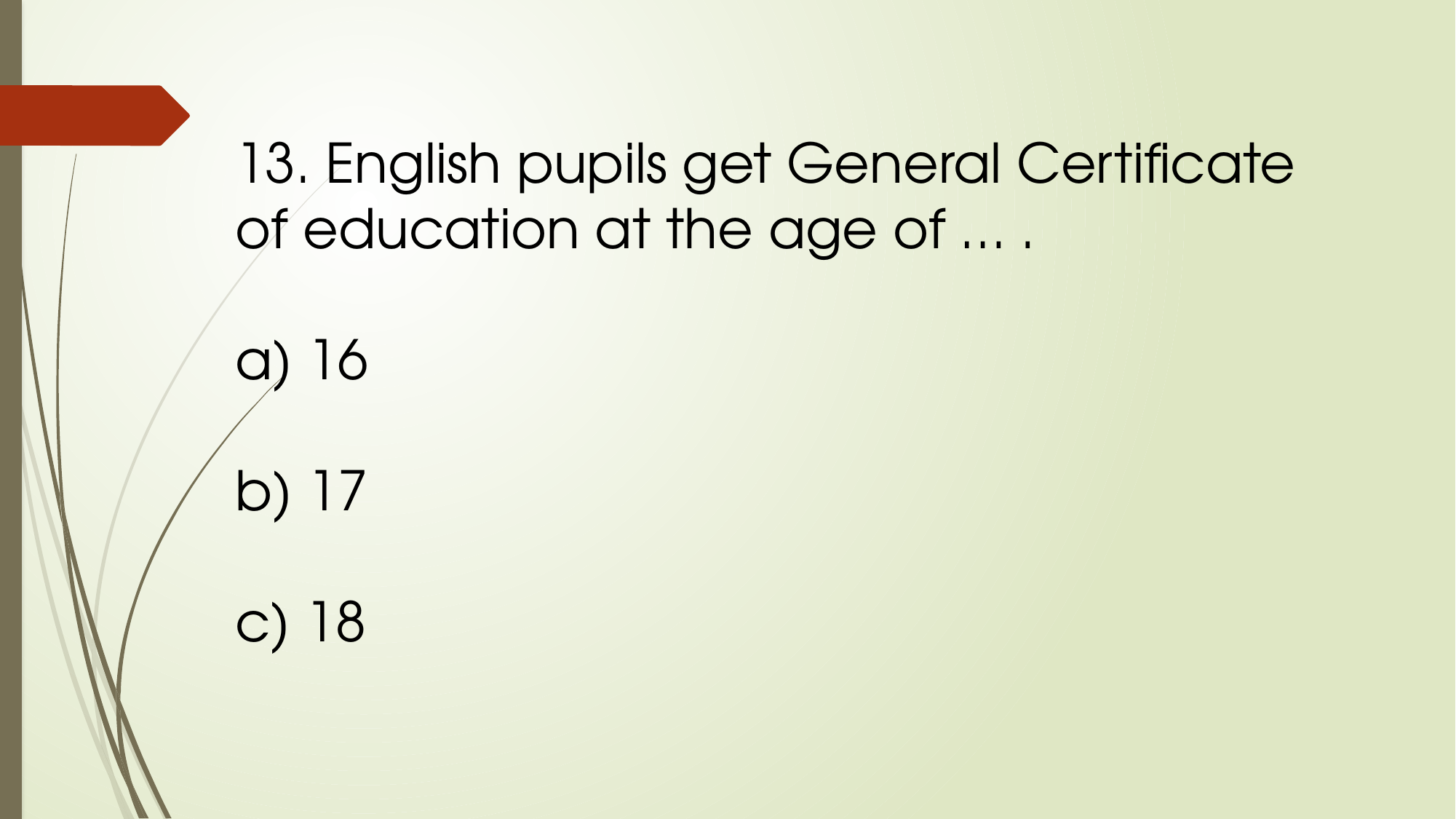

13. English pupils get General Certificate of education at the age of … .

a) 16

b) 17

c) 18